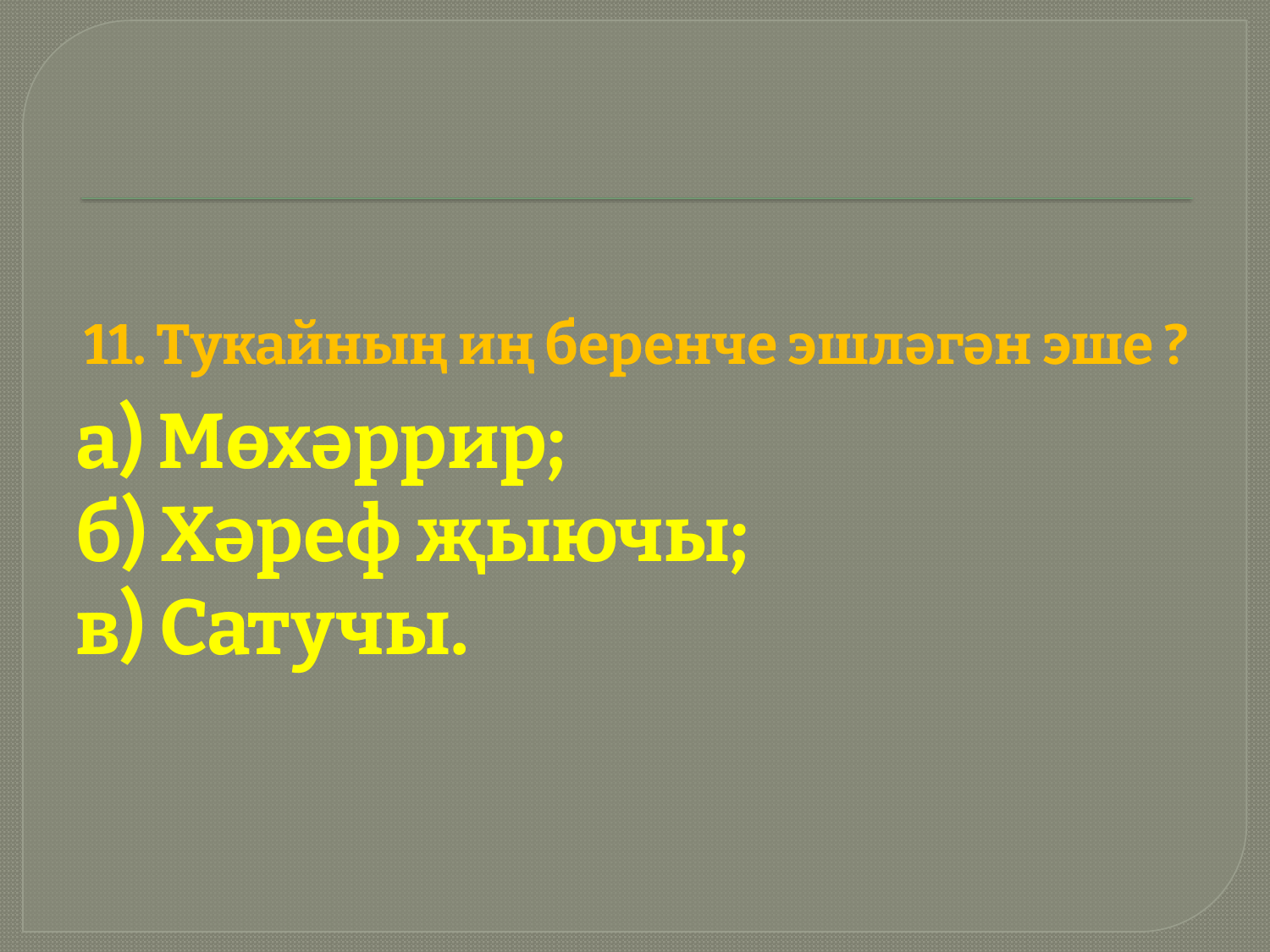

# 11. Тукайның иң беренче эшләгән эше ?

а) Мөхәррир;
б) Хәреф җыючы;
в) Сатучы.